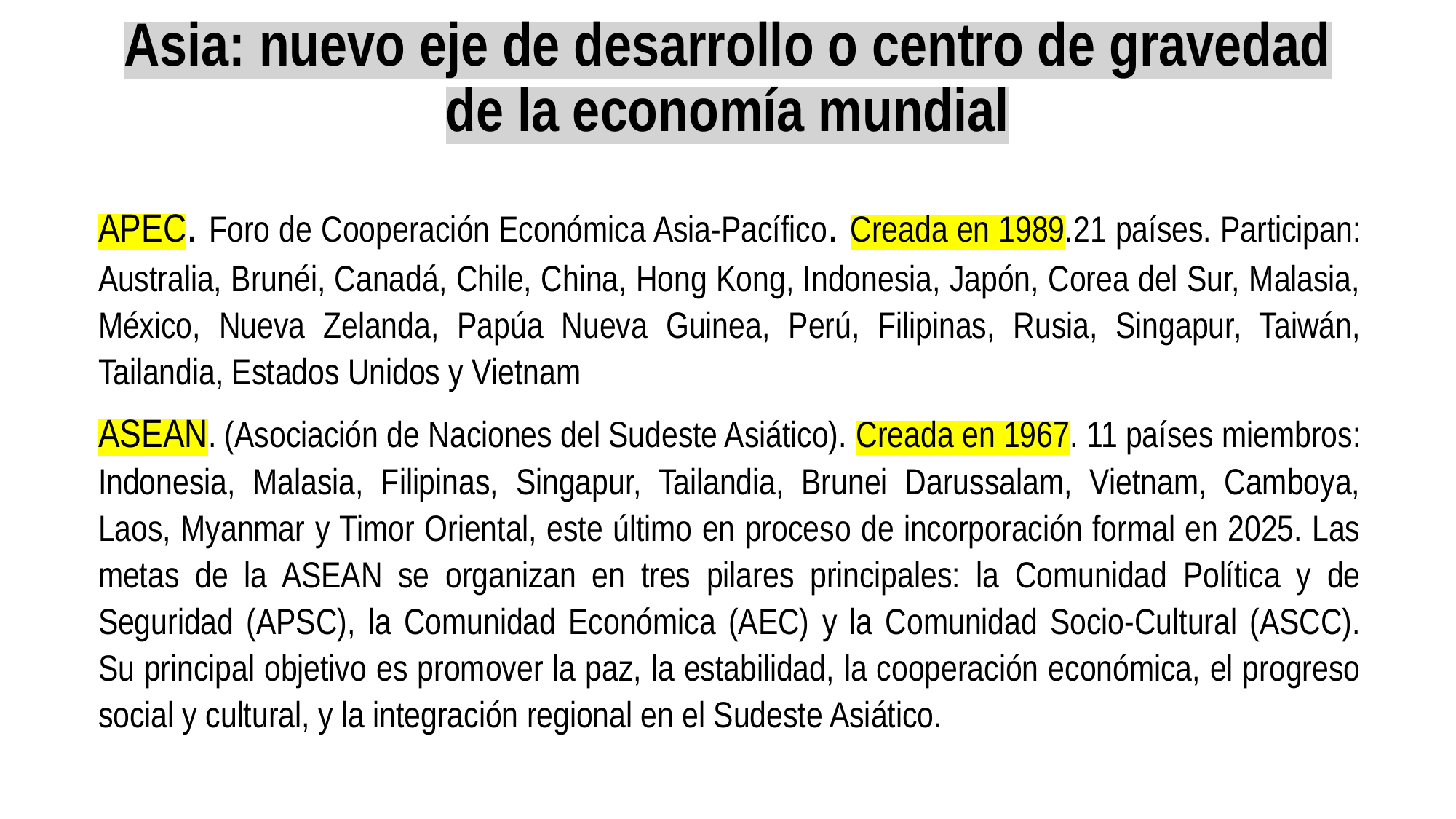

# Asia: nuevo eje de desarrollo o centro de gravedad de la economía mundial
APEC. Foro de Cooperación Económica Asia-Pacífico. Creada en 1989.21 países. Participan: Australia, Brunéi, Canadá, Chile, China, Hong Kong, Indonesia, Japón, Corea del Sur, Malasia, México, Nueva Zelanda, Papúa Nueva Guinea, Perú, Filipinas, Rusia, Singapur, Taiwán, Tailandia, Estados Unidos y Vietnam
ASEAN. (Asociación de Naciones del Sudeste Asiático). Creada en 1967. 11 países miembros: Indonesia, Malasia, Filipinas, Singapur, Tailandia, Brunei Darussalam, Vietnam, Camboya, Laos, Myanmar y Timor Oriental, este último en proceso de incorporación formal en 2025. Las metas de la ASEAN se organizan en tres pilares principales: la Comunidad Política y de Seguridad (APSC), la Comunidad Económica (AEC) y la Comunidad Socio-Cultural (ASCC). Su principal objetivo es promover la paz, la estabilidad, la cooperación económica, el progreso social y cultural, y la integración regional en el Sudeste Asiático.